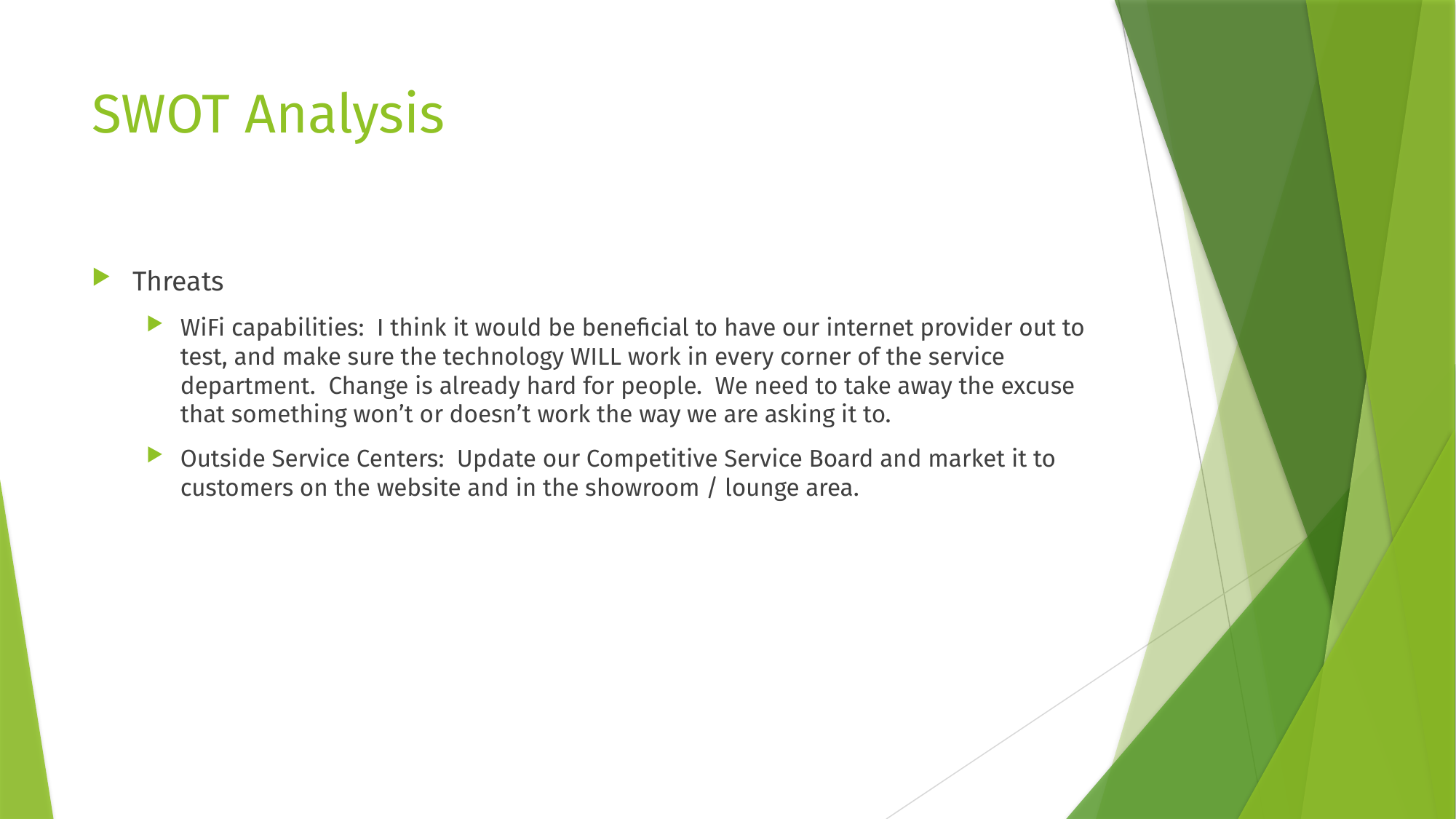

# SWOT Analysis
Threats
WiFi capabilities:  I think it would be beneficial to have our internet provider out to test, and make sure the technology WILL work in every corner of the service department.  Change is already hard for people.  We need to take away the excuse that something won’t or doesn’t work the way we are asking it to.
Outside Service Centers:  Update our Competitive Service Board and market it to customers on the website and in the showroom / lounge area.